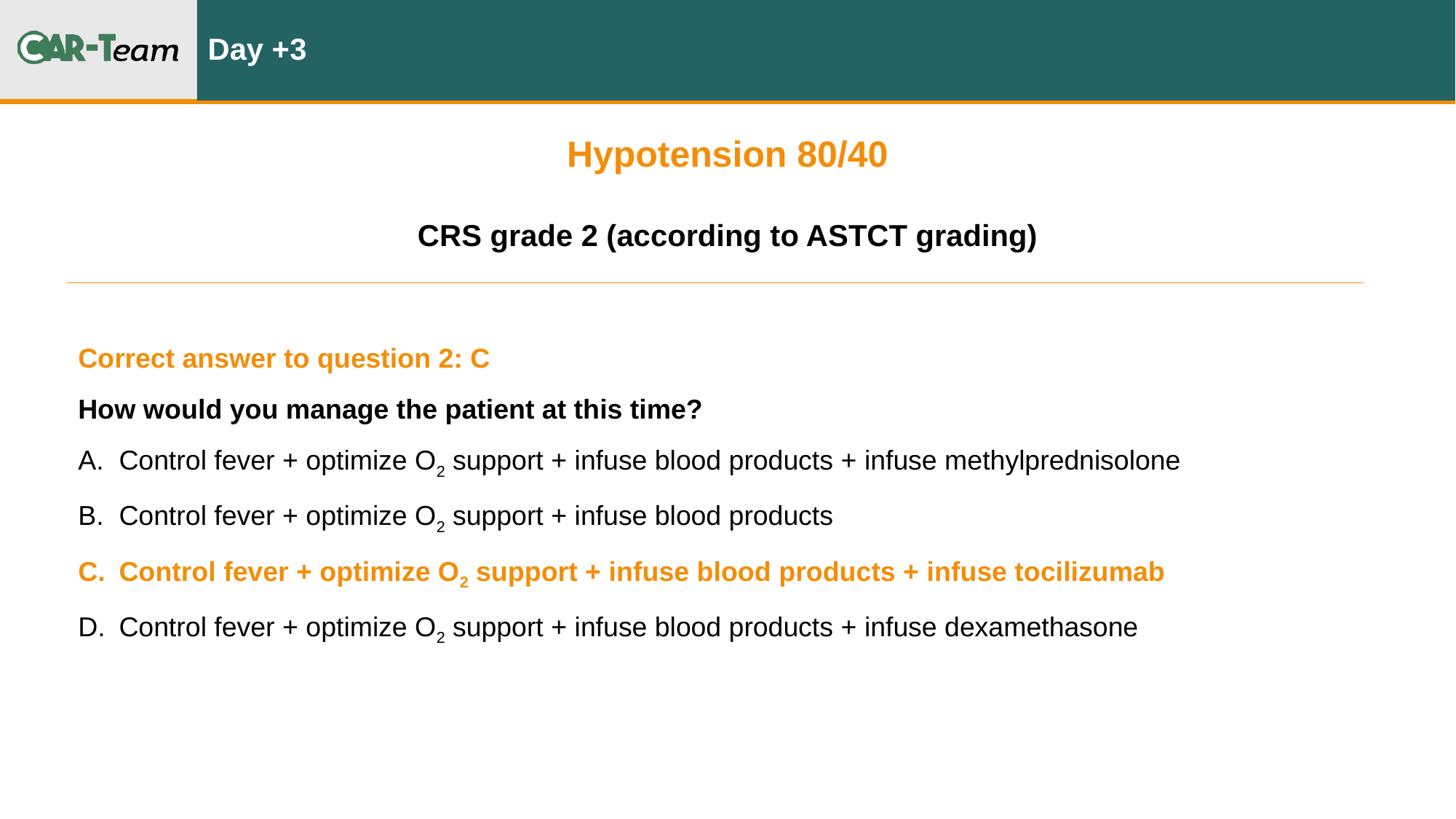

# Day +3
Hypotension 80/40
CRS grade 2 (according to ASTCT grading)
Correct answer to question 2: C
How would you manage the patient at this time?
Control fever + optimize O2 support + infuse blood products + infuse methylprednisolone
Control fever + optimize O2 support + infuse blood products
Control fever + optimize O2 support + infuse blood products + infuse tocilizumab
Control fever + optimize O2 support + infuse blood products + infuse dexamethasone